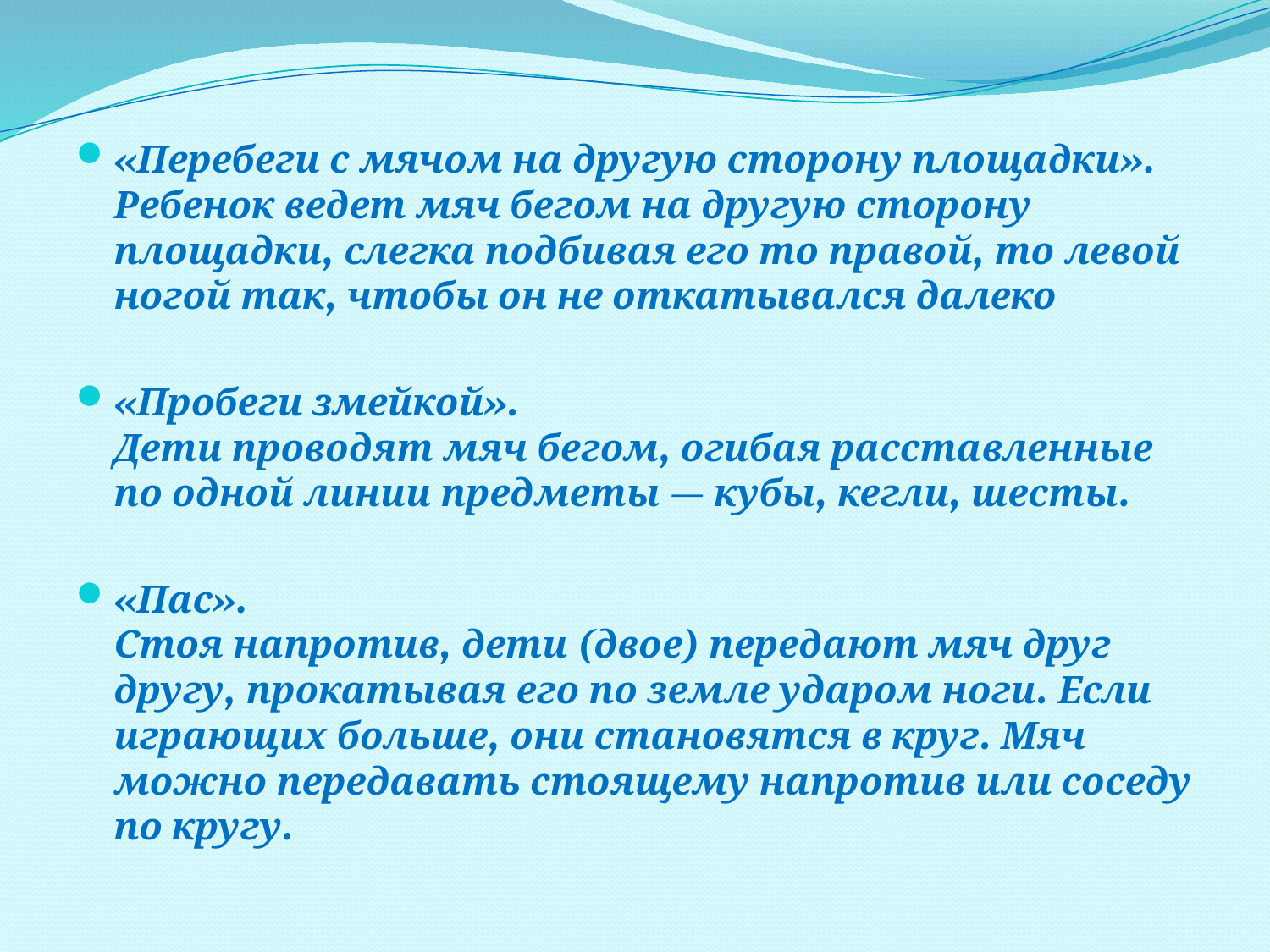

#
«Перебеги с мячом на другую сторону площадки».
Ребенок ведет мяч бегом на другую сторону площадки, слегка подбивая его то правой, то левой ногой так, чтобы он не откатывался далеко

«Пробеги змейкой».
Дети проводят мяч бегом, огибая расставленные по одной линии предметы — кубы, кегли, шесты.

«Пас».
Стоя напротив, дети (двое) передают мяч друг другу, прокатывая его по земле ударом ноги. Если играющих больше, они становятся в круг. Мяч можно передавать стоящему напротив или соседу по кругу.